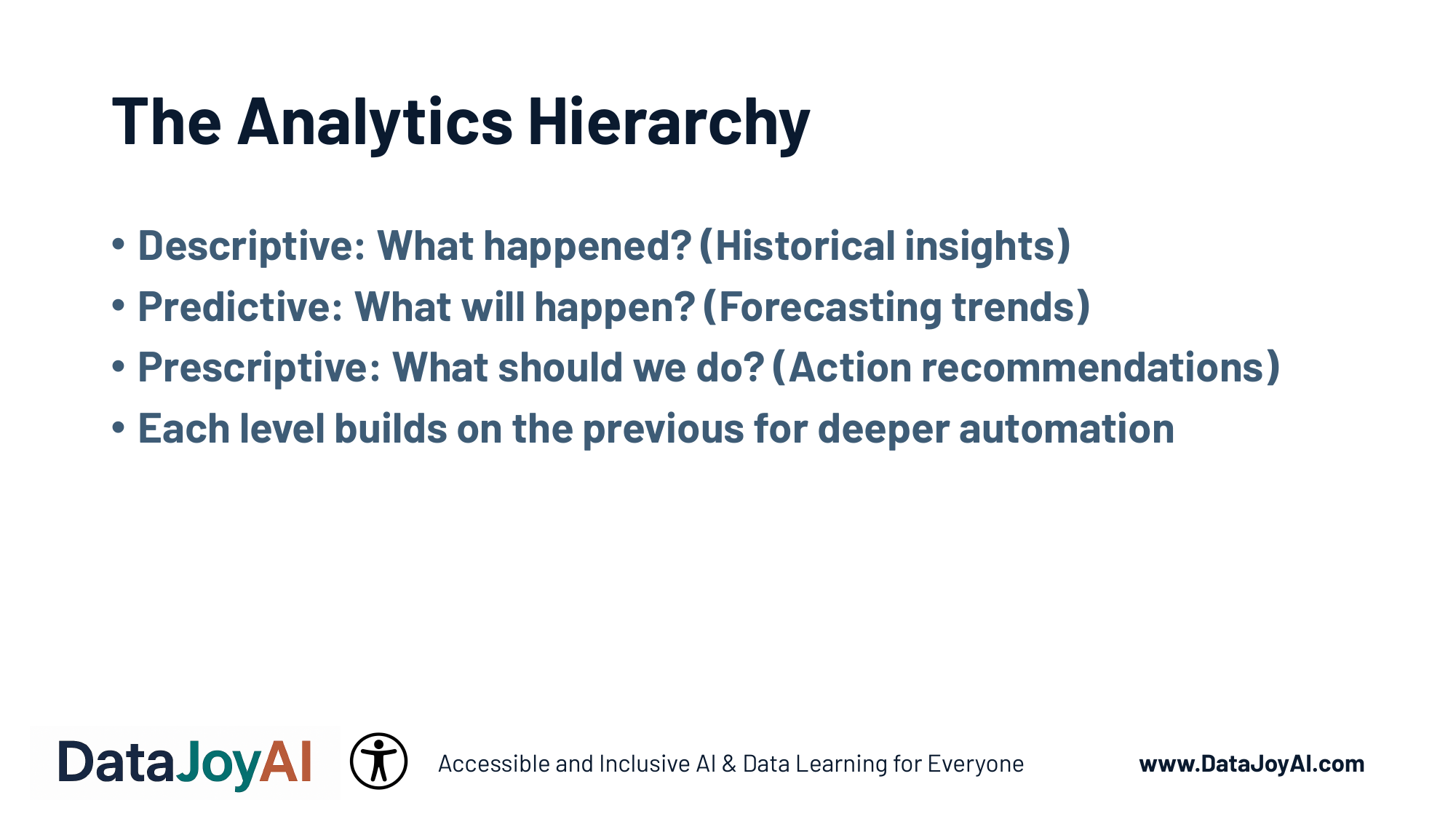

# The Analytics Hierarchy
Descriptive: What happened? (Historical insights)
Predictive: What will happen? (Forecasting trends)
Prescriptive: What should we do? (Action recommendations)
Each level builds on the previous for deeper automation